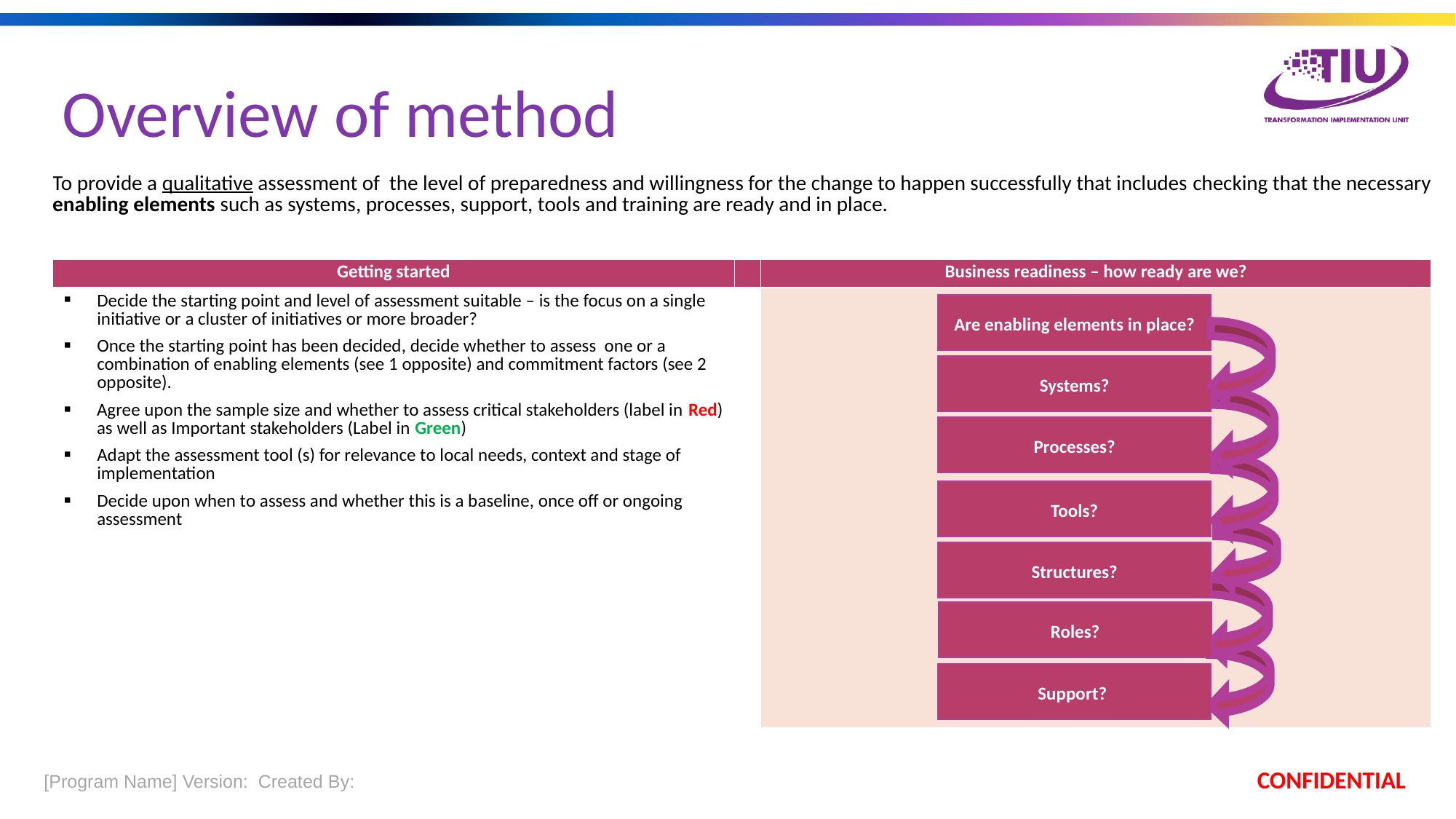

Overview of method
| To provide a qualitative assessment of the level of preparedness and willingness for the change to happen successfully that includes checking that the necessary enabling elements such as systems, processes, support, tools and training are ready and in place. |  |  |
| --- | --- | --- |
| Getting started |  | Business readiness – how ready are we? |
| Decide the starting point and level of assessment suitable – is the focus on a single initiative or a cluster of initiatives or more broader? Once the starting point has been decided, decide whether to assess one or a combination of enabling elements (see 1 opposite) and commitment factors (see 2 opposite). Agree upon the sample size and whether to assess critical stakeholders (label in Red) as well as Important stakeholders (Label in Green) Adapt the assessment tool (s) for relevance to local needs, context and stage of implementation Decide upon when to assess and whether this is a baseline, once off or ongoing assessment |  |  |
Are enabling elements in place?

Systems?

Processes?

Tools?

Structures?

Roles?

Support?
 [Program Name] Version:  Created By:
CONFIDENTIAL